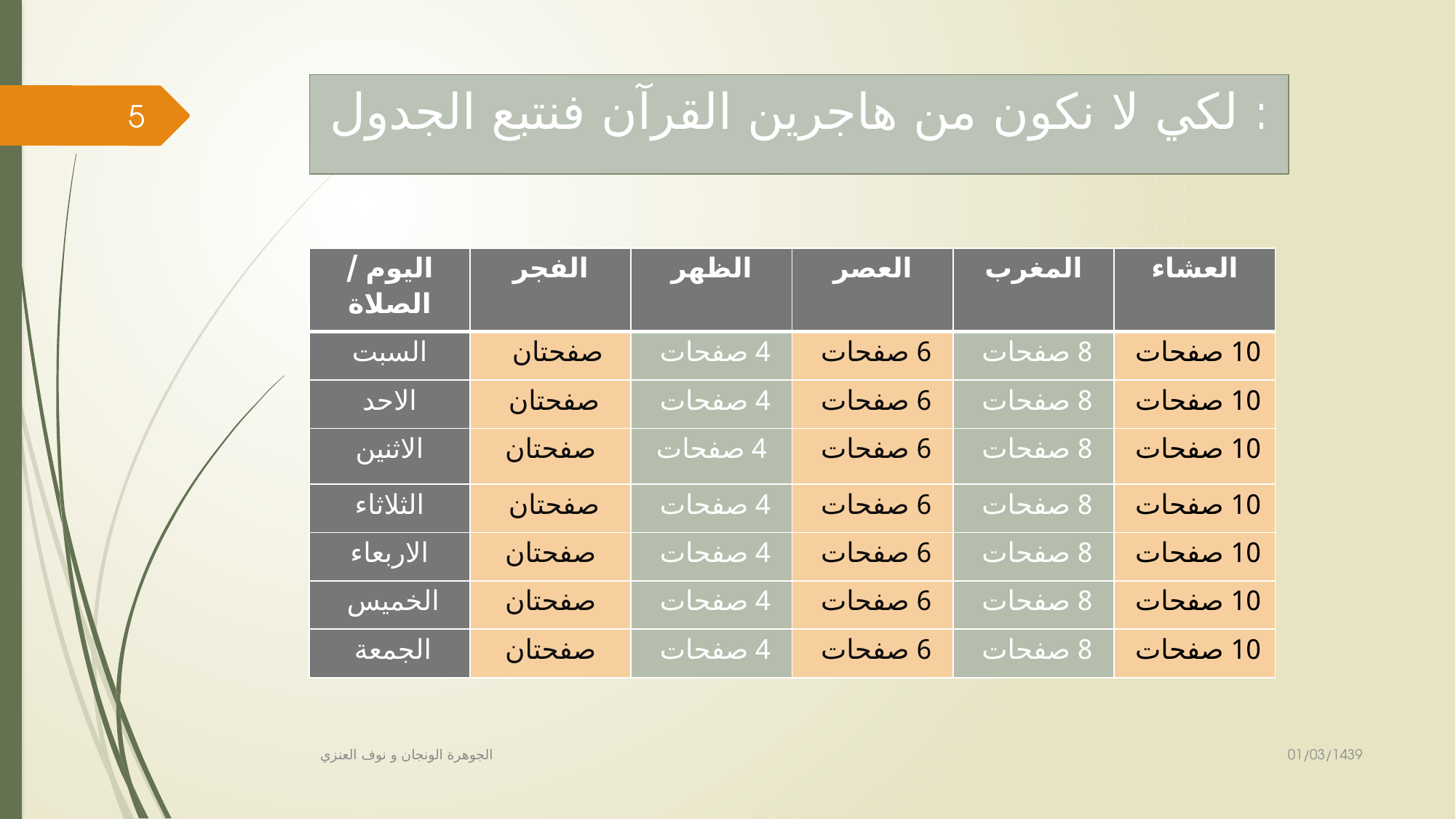

# لكي لا نكون من هاجرين القرآن فنتبع الجدول :
5
| اليوم / الصلاة | الفجر | الظهر | العصر | المغرب | العشاء |
| --- | --- | --- | --- | --- | --- |
| السبت | صفحتان | 4 صفحات | 6 صفحات | 8 صفحات | 10 صفحات |
| الاحد | صفحتان | 4 صفحات | 6 صفحات | 8 صفحات | 10 صفحات |
| الاثنين | صفحتان | 4 صفحات | 6 صفحات | 8 صفحات | 10 صفحات |
| الثلاثاء | صفحتان | 4 صفحات | 6 صفحات | 8 صفحات | 10 صفحات |
| الاربعاء | صفحتان | 4 صفحات | 6 صفحات | 8 صفحات | 10 صفحات |
| الخميس | صفحتان | 4 صفحات | 6 صفحات | 8 صفحات | 10 صفحات |
| الجمعة | صفحتان | 4 صفحات | 6 صفحات | 8 صفحات | 10 صفحات |

01/03/1439
الجوهرة الونجان و نوف العنزي